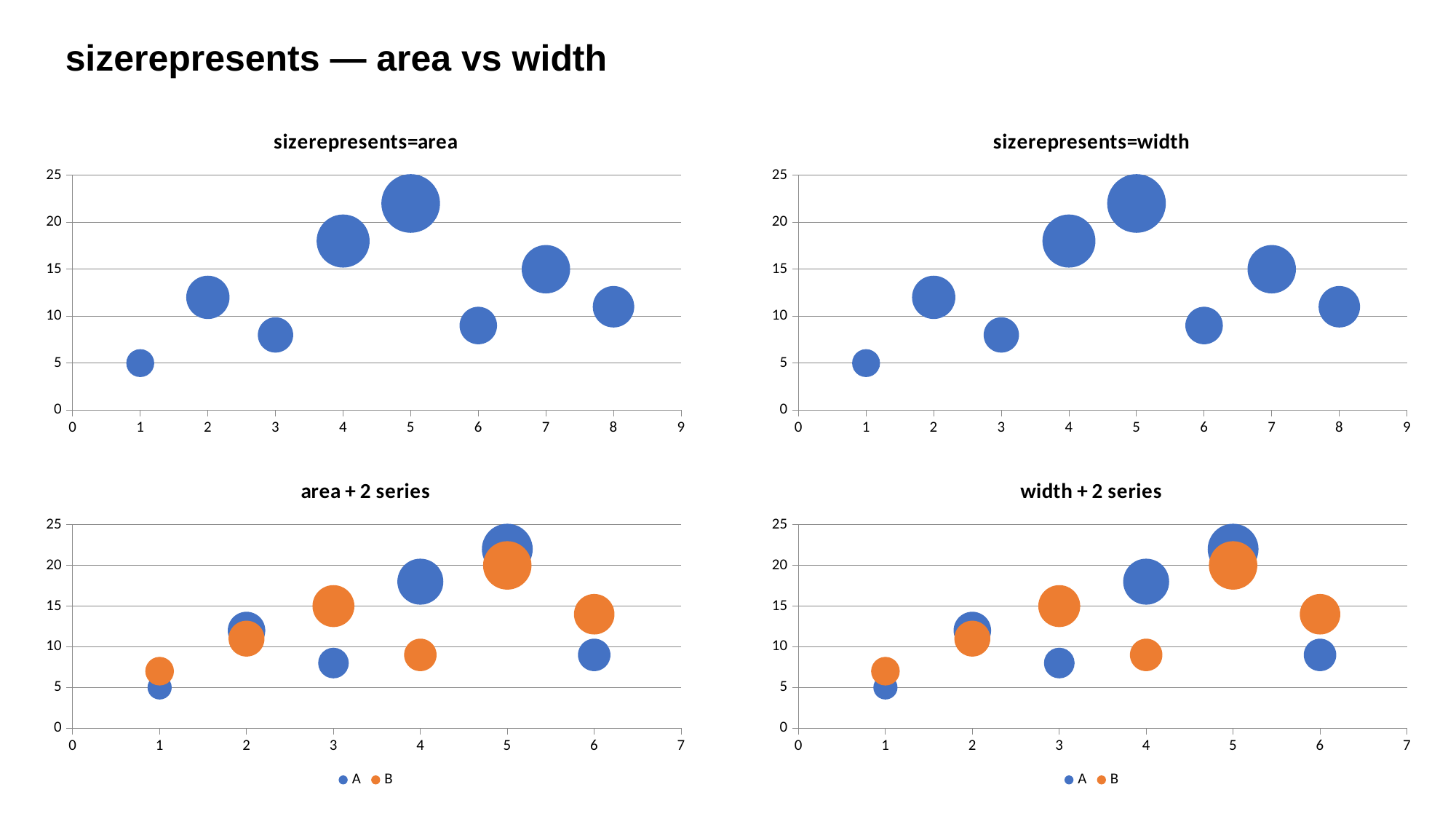

sizerepresents — area vs width

### Chart: sizerepresents=area

| Category |  |
|---|---|

### Chart: sizerepresents=width

| Category |  |
|---|---|

### Chart: area + 2 series

| Category |  |  |
|---|---|---|

### Chart: width + 2 series

| Category |  |  |
|---|---|---|